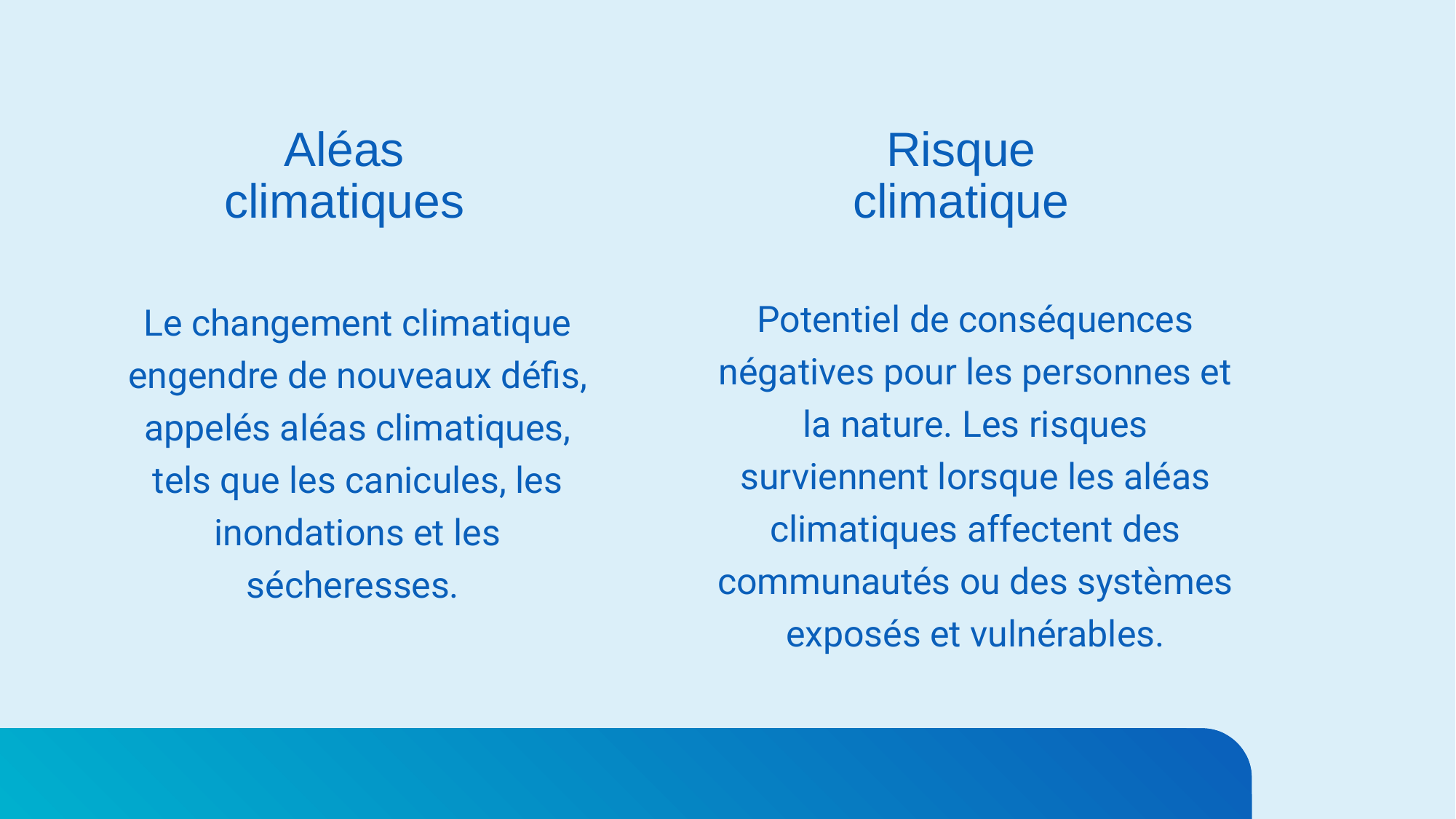

# Aléas climatiques
Risque climatique
Potentiel de conséquences négatives pour les personnes et la nature. Les risques surviennent lorsque les aléas climatiques affectent des communautés ou des systèmes exposés et vulnérables.
Le changement climatique engendre de nouveaux défis, appelés aléas climatiques, tels que les canicules, les inondations et les sécheresses.